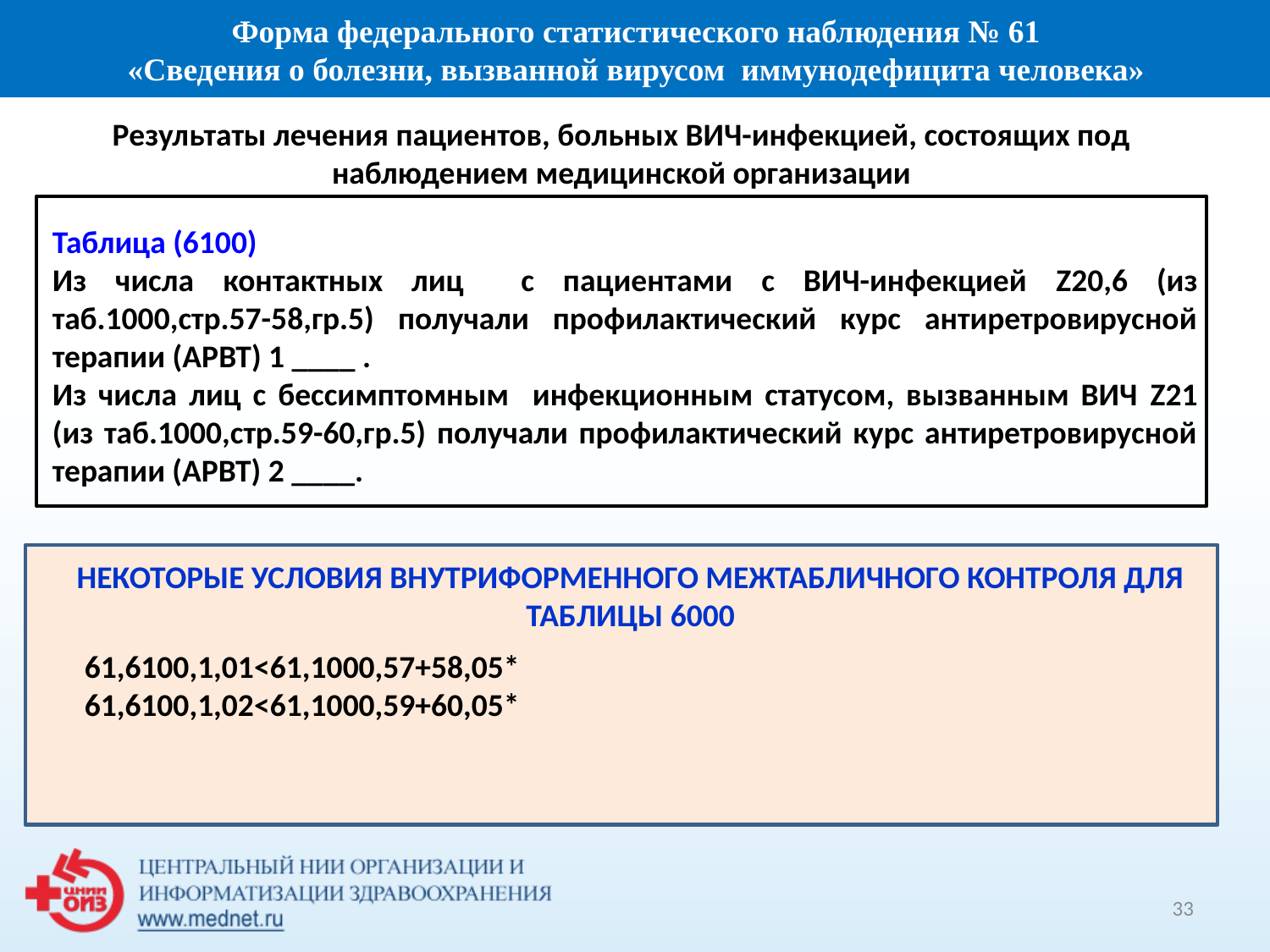

Форма федерального статистического наблюдения № 61
 «Сведения о болезни, вызванной вирусом  иммунодефицита человека»
Результаты лечения пациентов, больных ВИЧ-инфекцией, состоящих под наблюдением медицинской организации

Таблица (6100)
Из числа контактных лиц  с пациентами с ВИЧ-инфекцией Z20,6 (из таб.1000,стр.57-58,гр.5) получали профилактический курс антиретровирусной терапии (АРВТ) 1 ____ .
Из числа лиц с бессимптомным  инфекционным статусом, вызванным ВИЧ Z21 (из таб.1000,стр.59-60,гр.5) получали профилактический курс антиретровирусной терапии (АРВТ) 2 ____.

НЕКОТОРЫЕ УСЛОВИЯ ВНУТРИФОРМЕННОГО МЕЖТАБЛИЧНОГО КОНТРОЛЯ ДЛЯ ТАБЛИЦЫ 6000
61,6100,1,01<61,1000,57+58,05*
61,6100,1,02<61,1000,59+60,05*
33